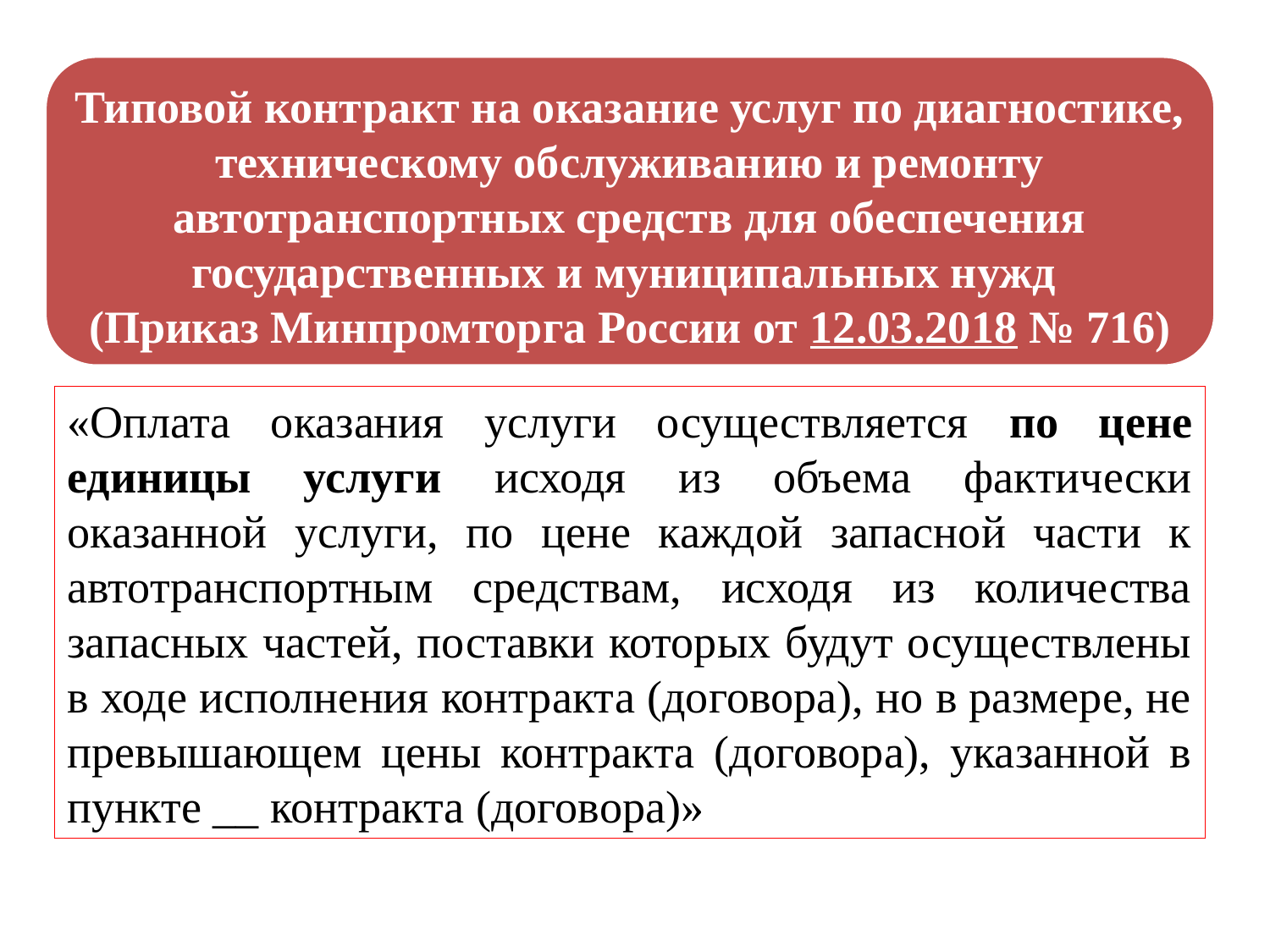

Типовой контракт на оказание услуг по диагностике, техническому обслуживанию и ремонту автотранспортных средств для обеспечения государственных и муниципальных нужд
(Приказ Минпромторга России от 12.03.2018 № 716)
«Оплата оказания услуги осуществляется по цене единицы услуги исходя из объема фактически оказанной услуги, по цене каждой запасной части к автотранспортным средствам, исходя из количества запасных частей, поставки которых будут осуществлены в ходе исполнения контракта (договора), но в размере, не превышающем цены контракта (договора), указанной в пункте __ контракта (договора)»